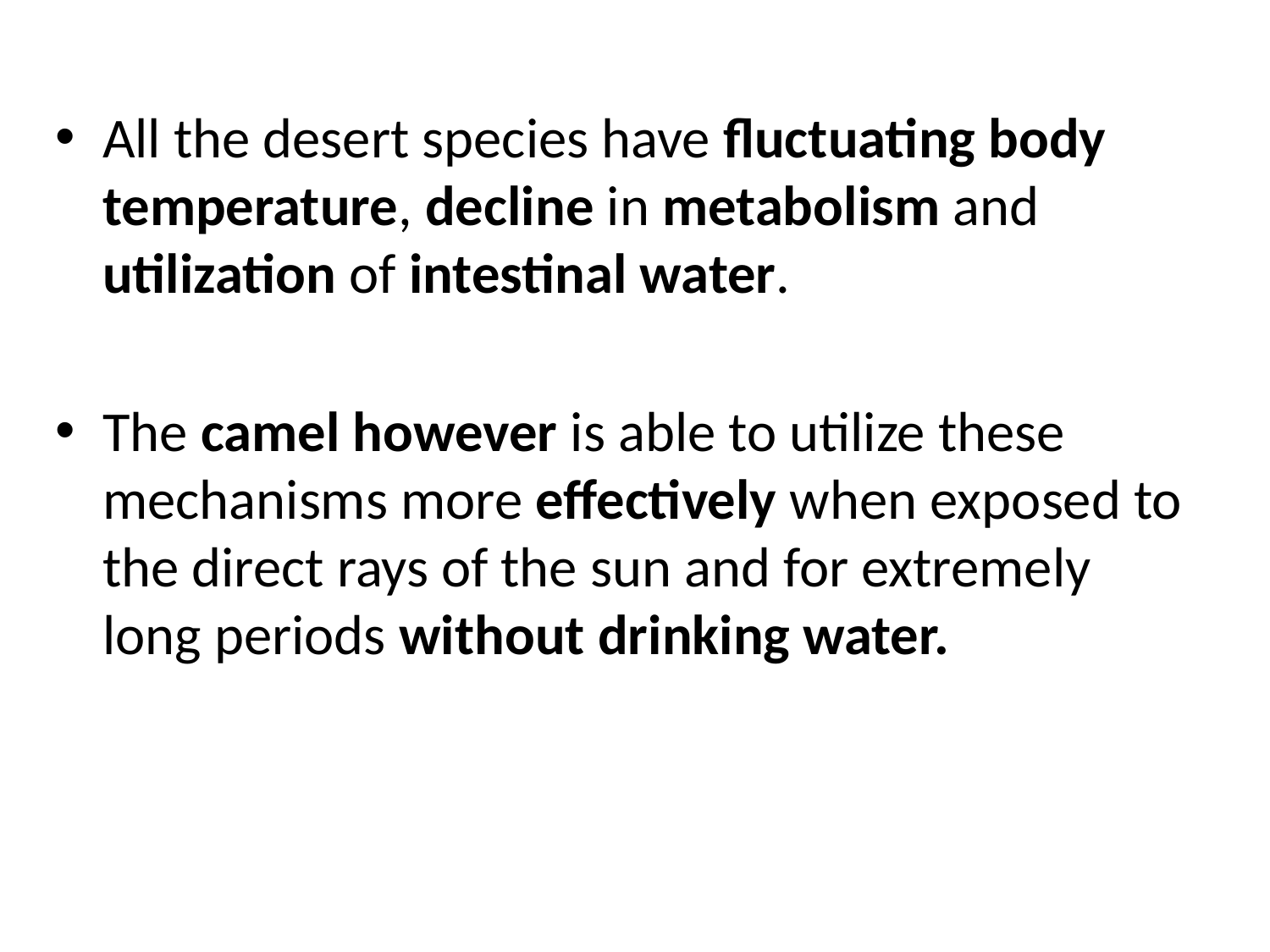

All the desert species have fluctuating body temperature, decline in metabolism and utilization of intestinal water.

The camel however is able to utilize these mechanisms more effectively when exposed to the direct rays of the sun and for extremely long periods without drinking water.